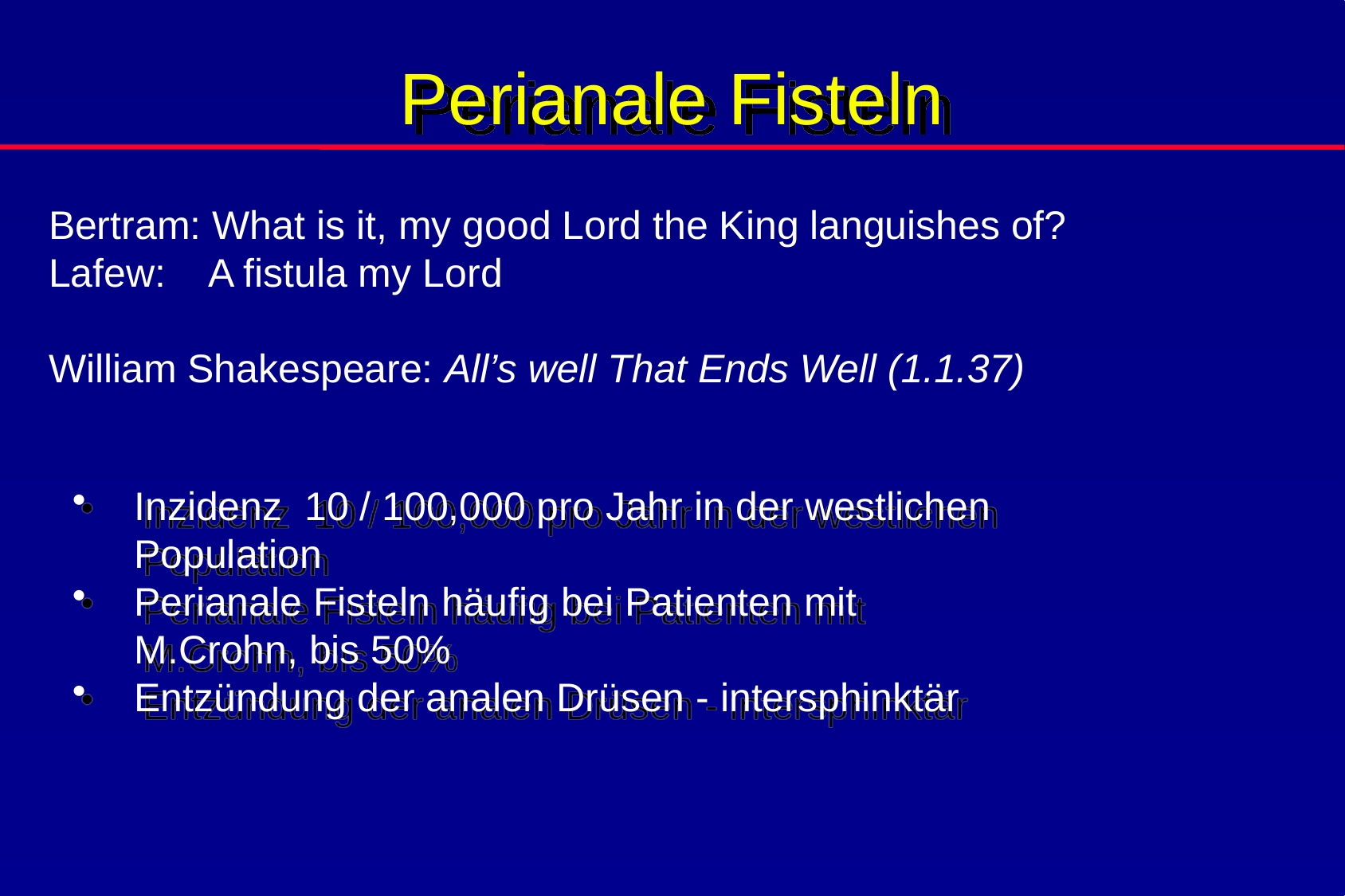

# Perianale Fisteln

Bertram: What is it, my good Lord the King languishes of?
Lafew:    A fistula my Lord

William Shakespeare: All’s well That Ends Well (1.1.37)

Inzidenz  10 / 100,000 pro Jahr in der westlichen Population
Perianale Fisteln häufig bei Patienten mit M.Crohn, bis 50%
Entzündung der analen Drüsen - intersphinktär